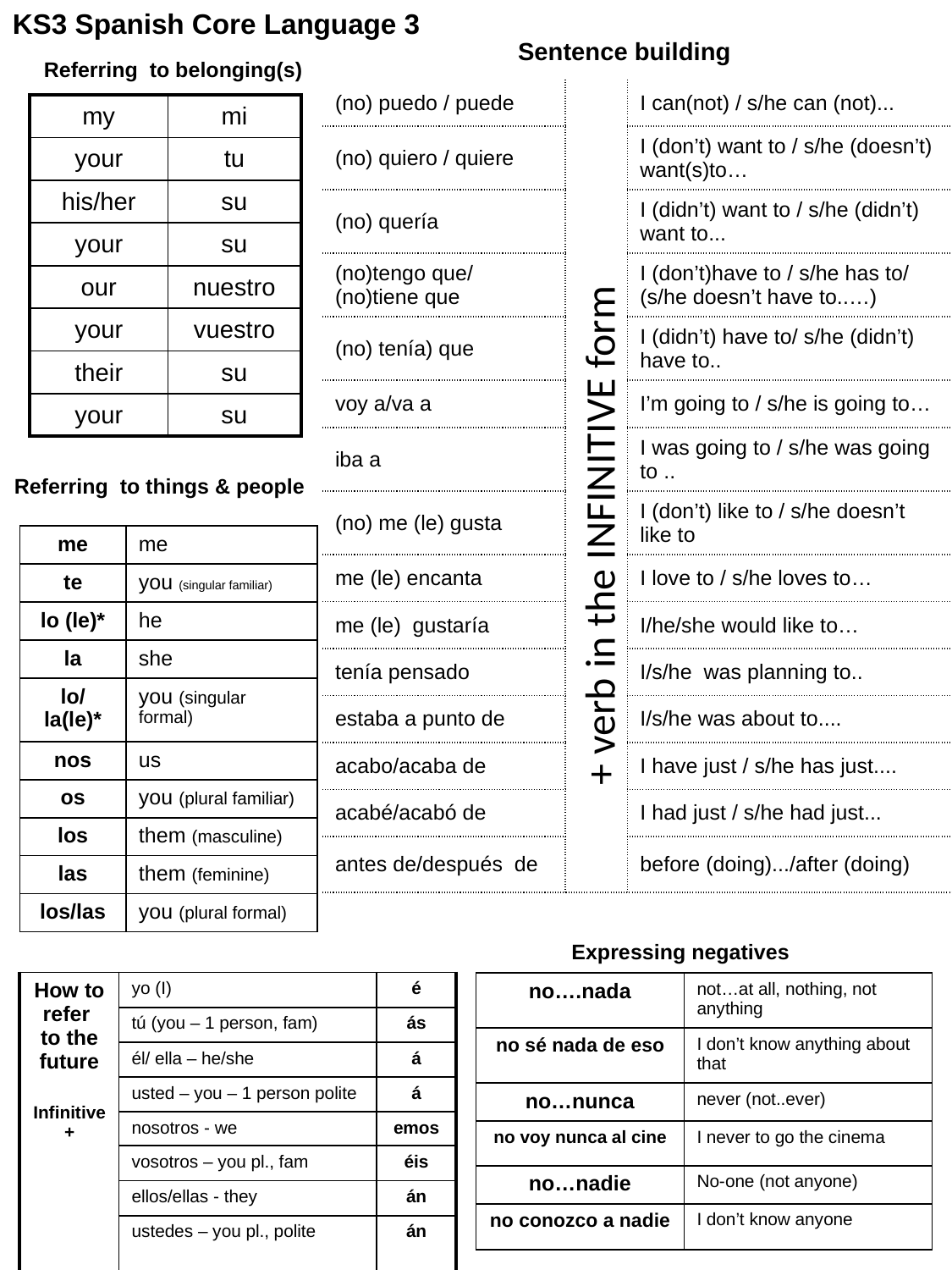

KS3 Spanish Core Language 3
Sentence building
Referring  to belonging(s)
| (no) puedo / puede |  | I can(not) / s/he can (not)... |
| --- | --- | --- |
| (no) quiero / quiere |  | I (don’t) want to / s/he (doesn’t) want(s)to… |
| (no) quería |  | I (didn’t) want to / s/he (didn’t) want to... |
| (no)tengo que/ (no)tiene que |  | I (don’t)have to / s/he has to/ (s/he doesn’t have to..…) |
| (no) tenía) que |  | I (didn’t) have to/ s/he (didn’t) have to.. |
| voy a/va a |  | I’m going to / s/he is going to… |
| iba a |  | I was going to / s/he was going to .. |
| (no) me (le) gusta |  | I (don’t) like to / s/he doesn’t like to |
| me (le) encanta |  | I love to / s/he loves to… |
| me (le) gustaría |  | I/he/she would like to… |
| tenía pensado |  | I/s/he was planning to.. |
| estaba a punto de |  | I/s/he was about to.... |
| acabo/acaba de |  | I have just / s/he has just.... |
| acabé/acabó de |  | I had just / s/he had just... |
| antes de/después de |  | before (doing).../after (doing) |
| my | mi |
| --- | --- |
| your | tu |
| his/her | su |
| your | su |
| our | nuestro |
| your | vuestro |
| their | su |
| your | su |
Referring  to things & people
+ verb in the INFINITIVE form
| me | me |
| --- | --- |
| te | you (singular familiar) |
| lo (le)\* | he |
| la | she |
| lo/la(le)\* | you (singular formal) |
| nos | us |
| os | you (plural familiar) |
| los | them (masculine) |
| las | them (feminine) |
| los/las | you (plural formal) |
Expressing negatives
| How to refer to the future Infinitive + | yo (I) | é |
| --- | --- | --- |
|  | tú (you – 1 person, fam) | ás |
|  | él/ ella – he/she | á |
|  | usted – you – 1 person polite | á |
|  | nosotros - we | emos |
|  | vosotros – you pl., fam | éis |
|  | ellos/ellas - they | án |
|  | ustedes – you pl., polite | án |
| no….nada | not…at all, nothing, not anything |
| --- | --- |
| no sé nada de eso | I don’t know anything about that |
| no…nunca | never (not..ever) |
| no voy nunca al cine | I never to go the cinema |
| no…nadie | No-one (not anyone) |
| no conozco a nadie | I don’t know anyone |